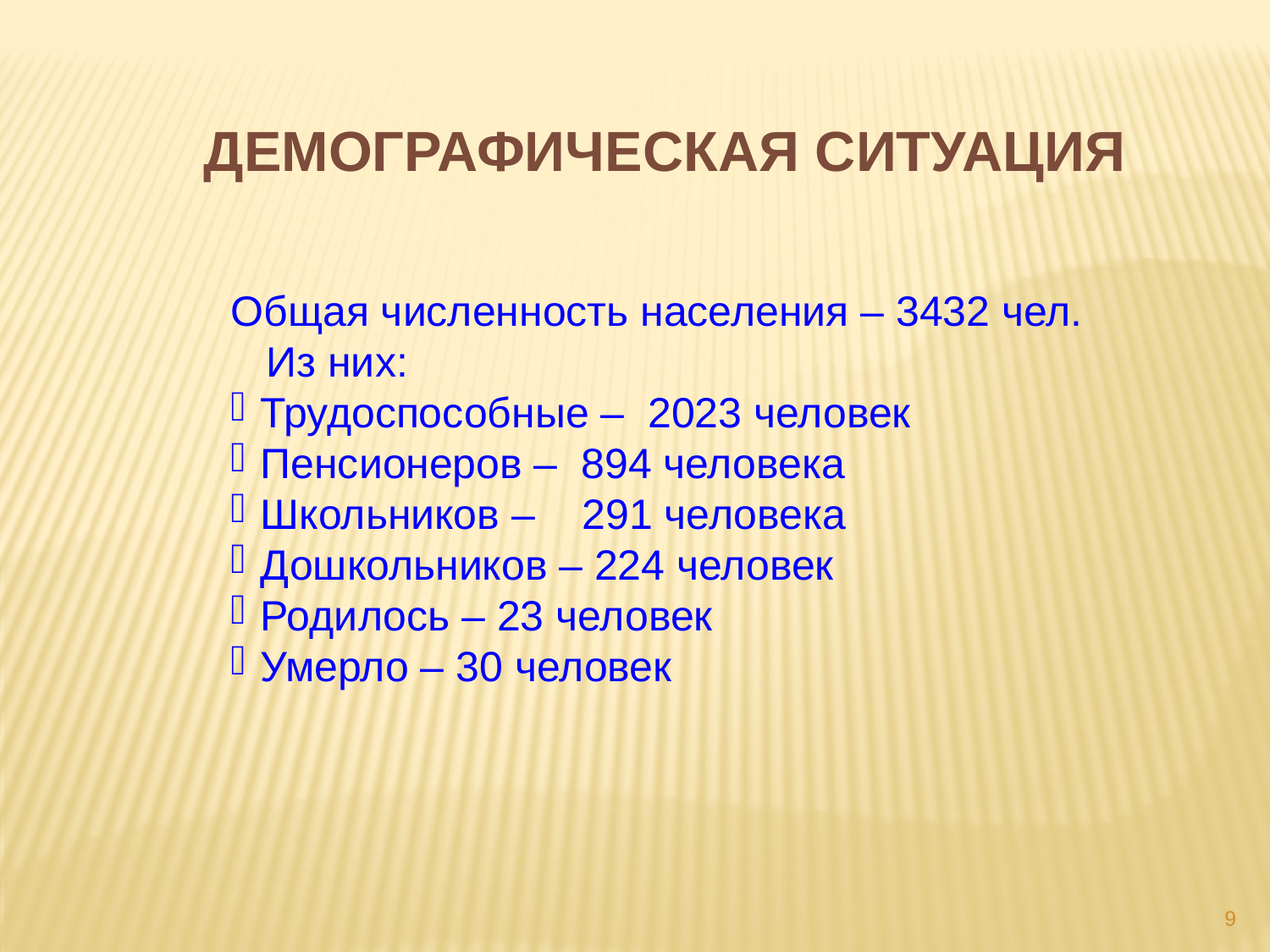

ДЕМОГРАФИЧЕСКАЯ СИТУАЦИЯ
Общая численность населения – 3432 чел.
   Из них:
Трудоспособные –  2023 человек
Пенсионеров –  894 человека
Школьников –    291 человека
Дошкольников – 224 человек
Родилось – 23 человек
Умерло – 30 человек
9